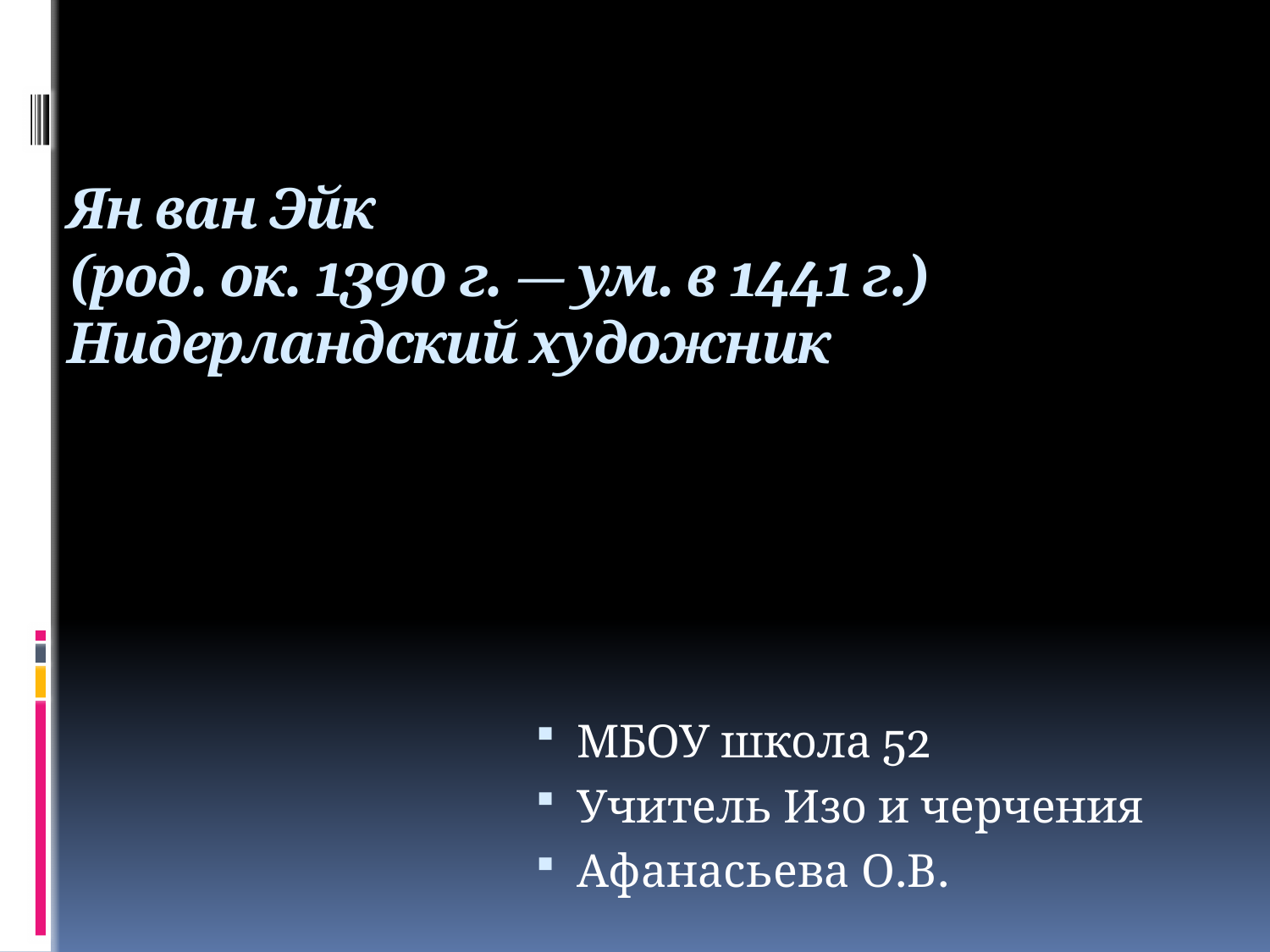

# Ян ван Эйк (род. ок. 1390 г. — ум. в 1441 г.) Нидерландский художник
МБОУ школа 52
Учитель Изо и черчения
Афанасьева О.В.